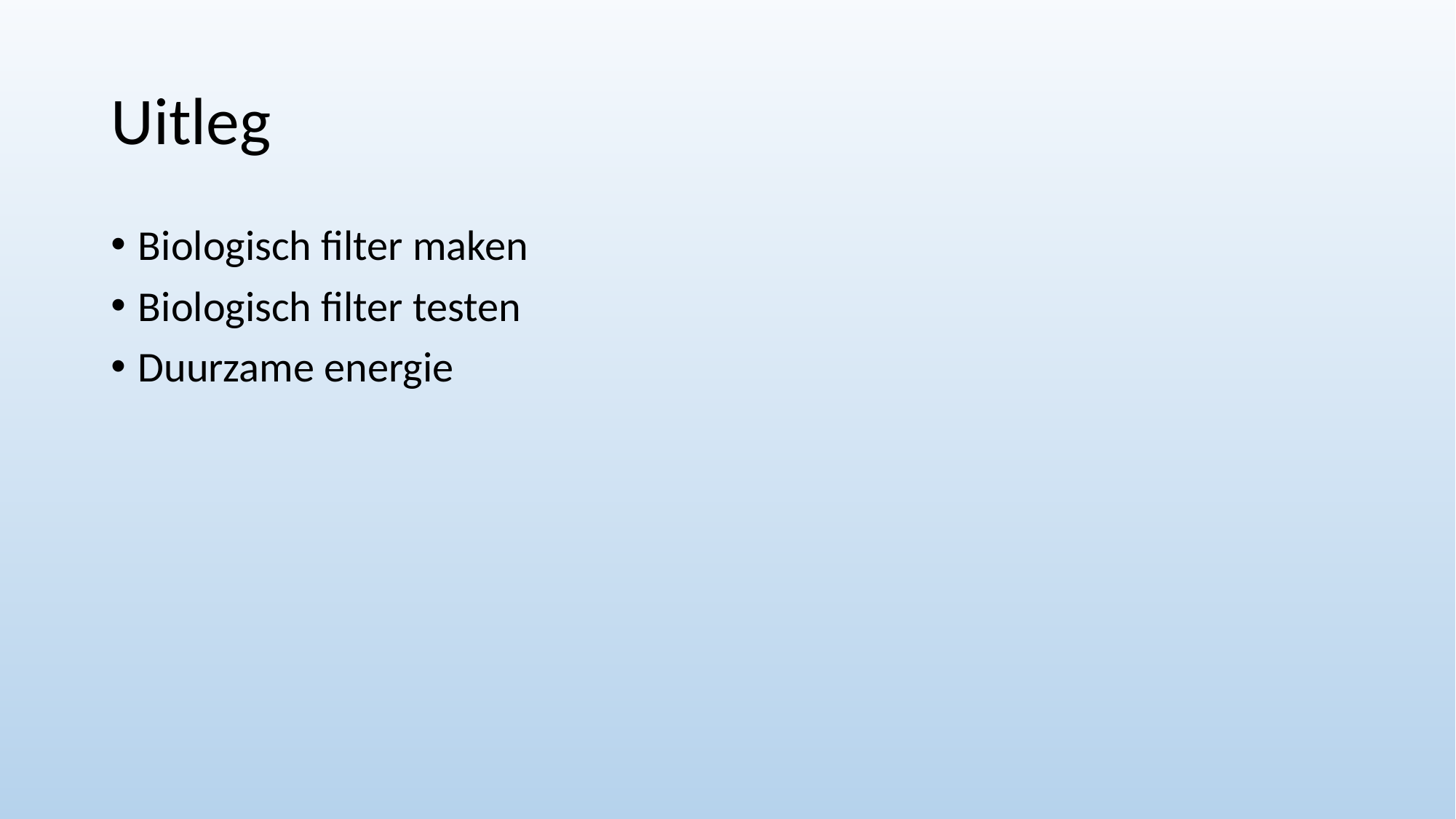

# Uitleg
Biologisch filter maken
Biologisch filter testen
Duurzame energie